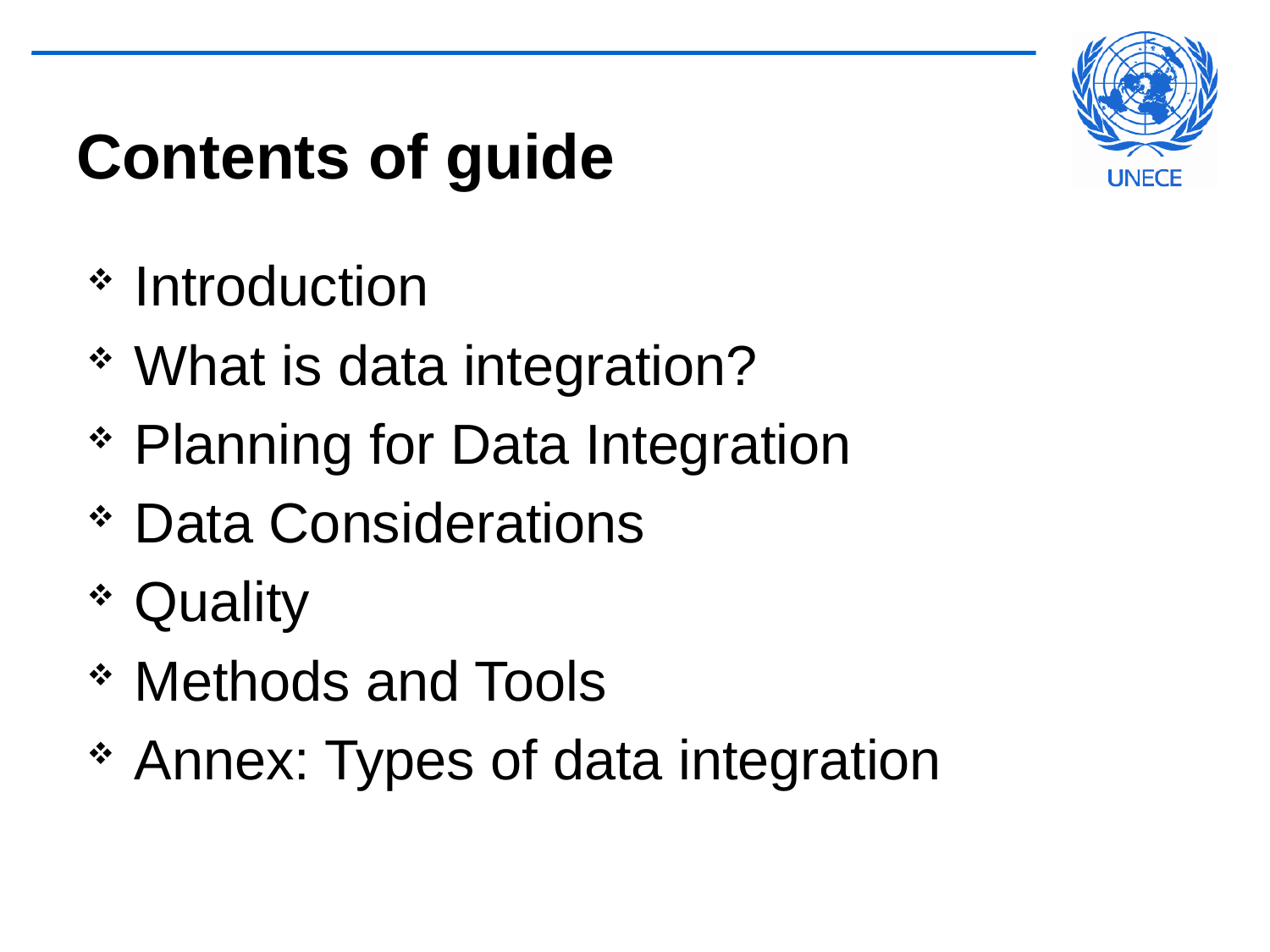

# Contents of guide
Introduction
What is data integration?
Planning for Data Integration
Data Considerations
Quality
Methods and Tools
Annex: Types of data integration